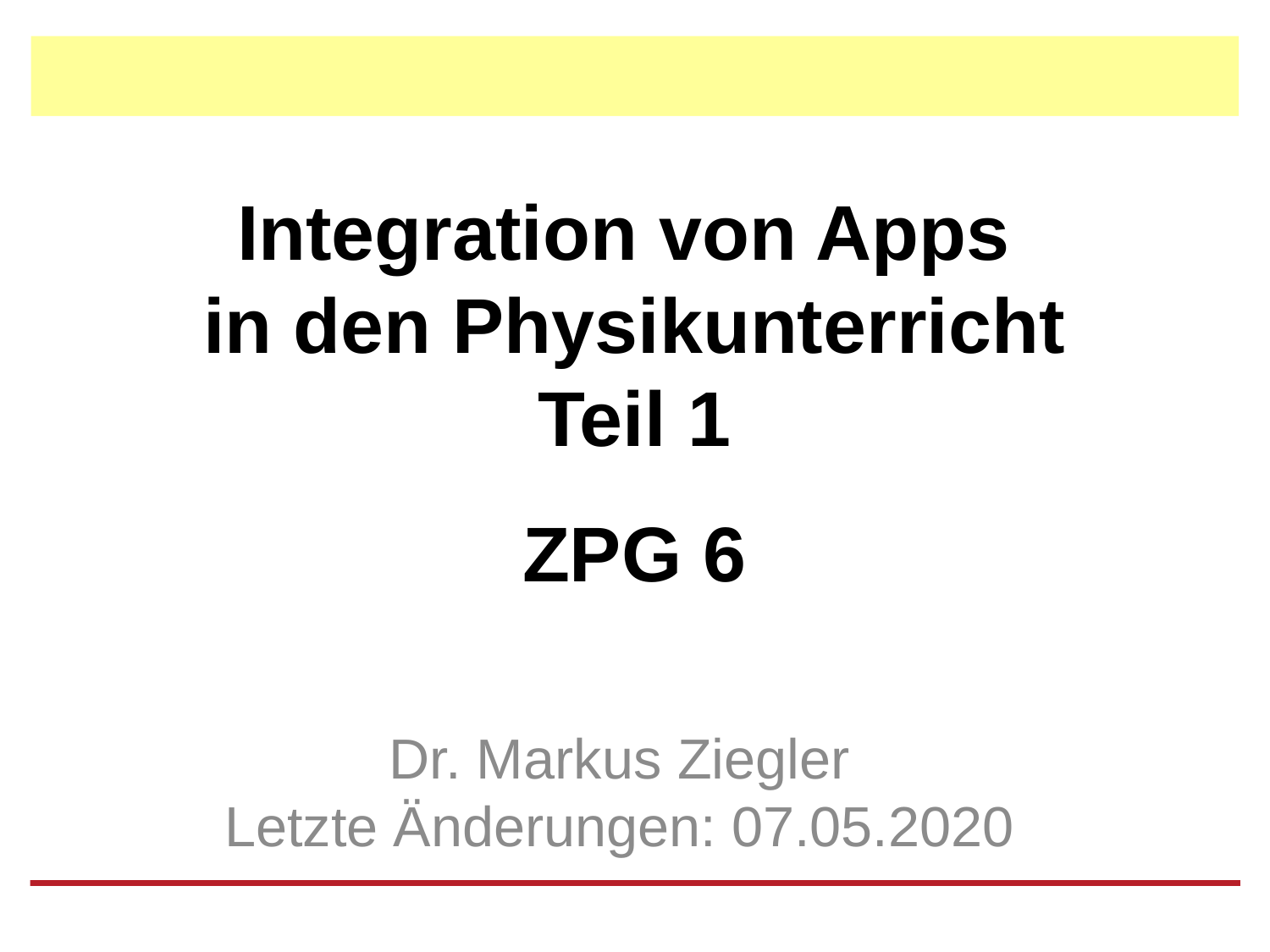

# Integration von Apps in den Physikunterricht Teil 1 ZPG 6
Dr. Markus Ziegler
Letzte Änderungen: 07.05.2020